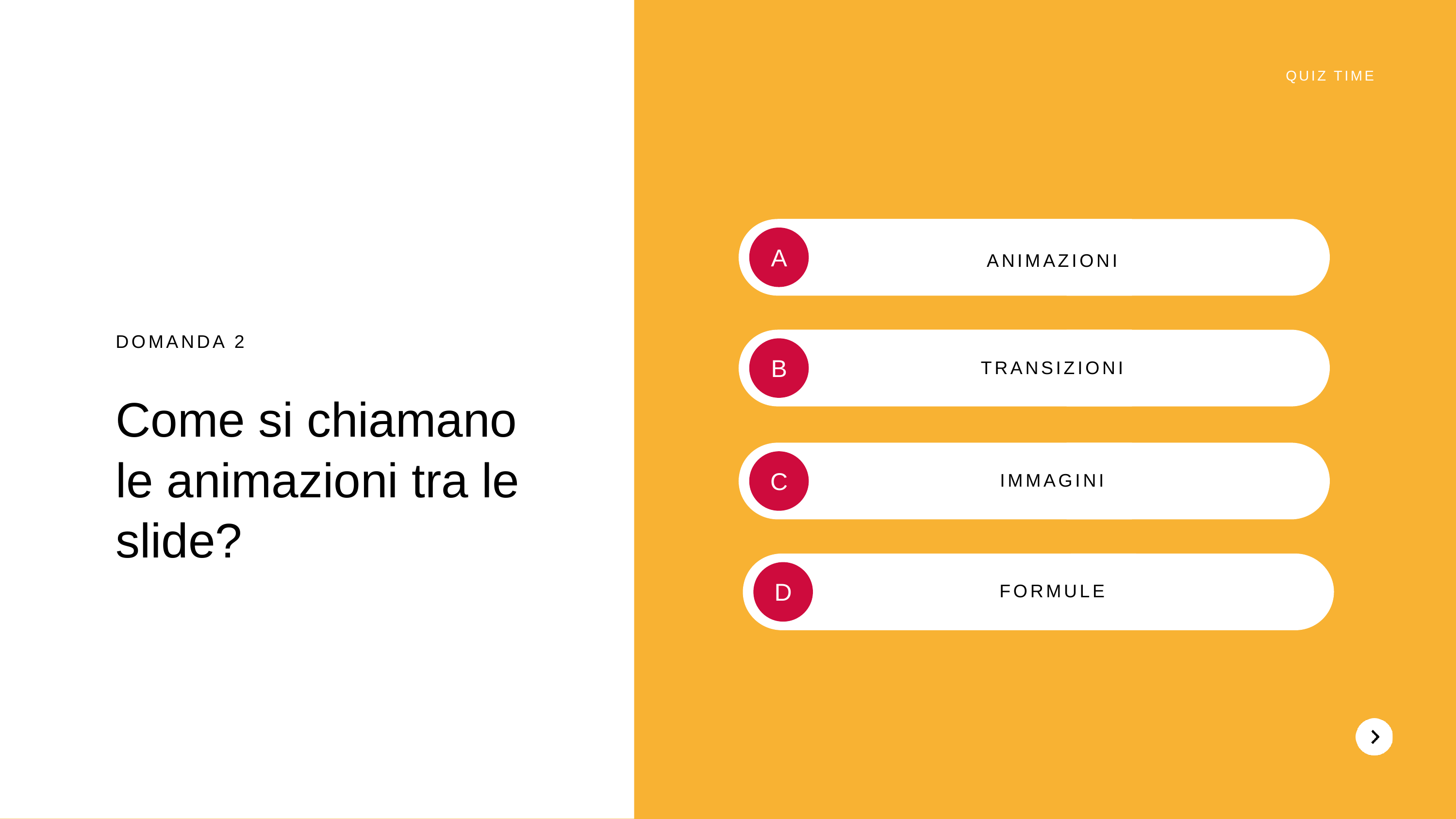

QUIZ TIME

A
ANIMAZIONI

DOMANDA 2
Come si chiamano le animazioni tra le slide?

B
TRANSIZIONI

C
IMMAGINI

D
FORMULE